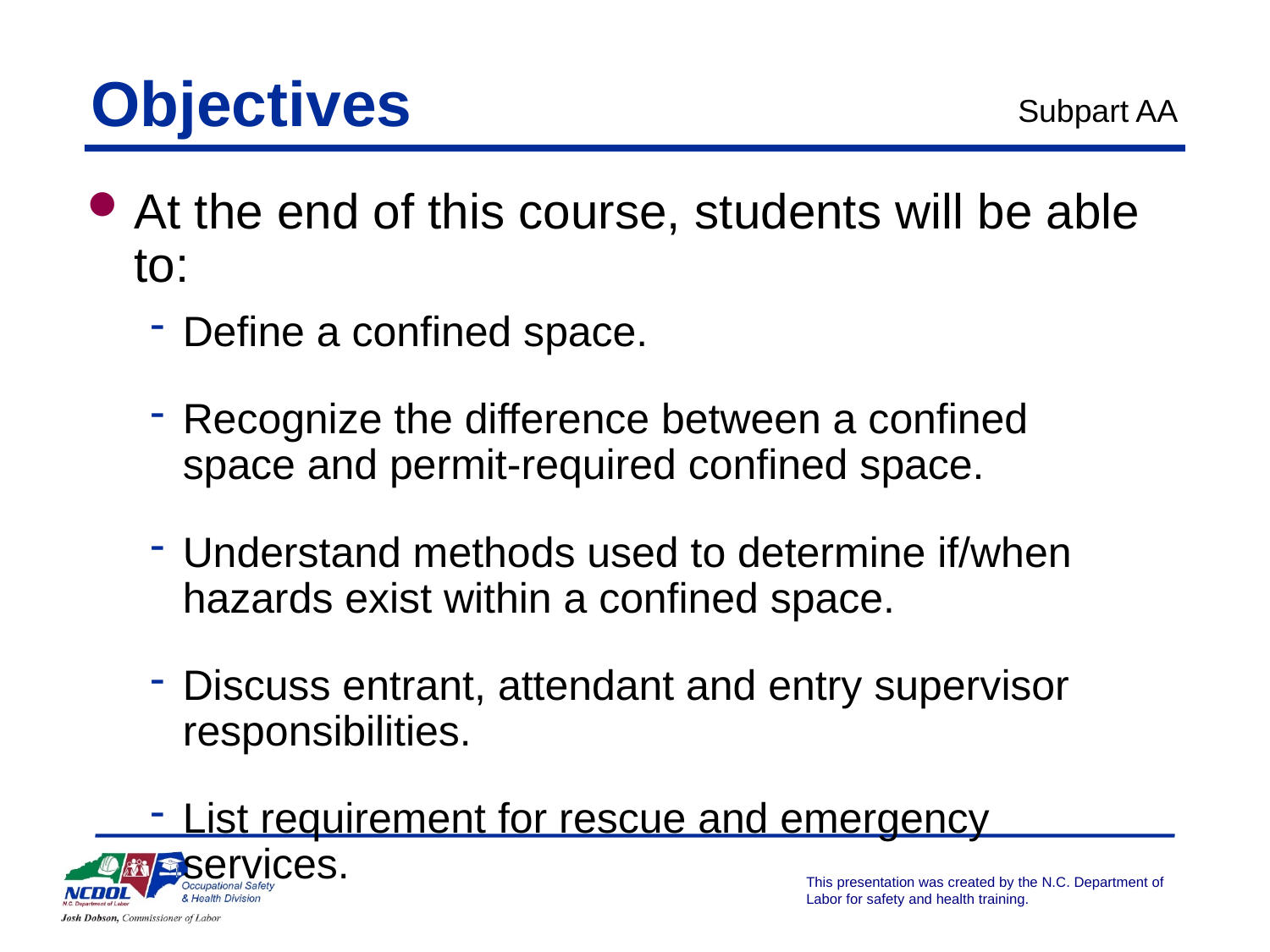

# Objectives
Subpart AA
At the end of this course, students will be able to:

Define a confined space.

Recognize the difference between a confined space and permit-required confined space.

Understand methods used to determine if/when hazards exist within a confined space.

Discuss entrant, attendant and entry supervisor responsibilities.

List requirement for rescue and emergency services.